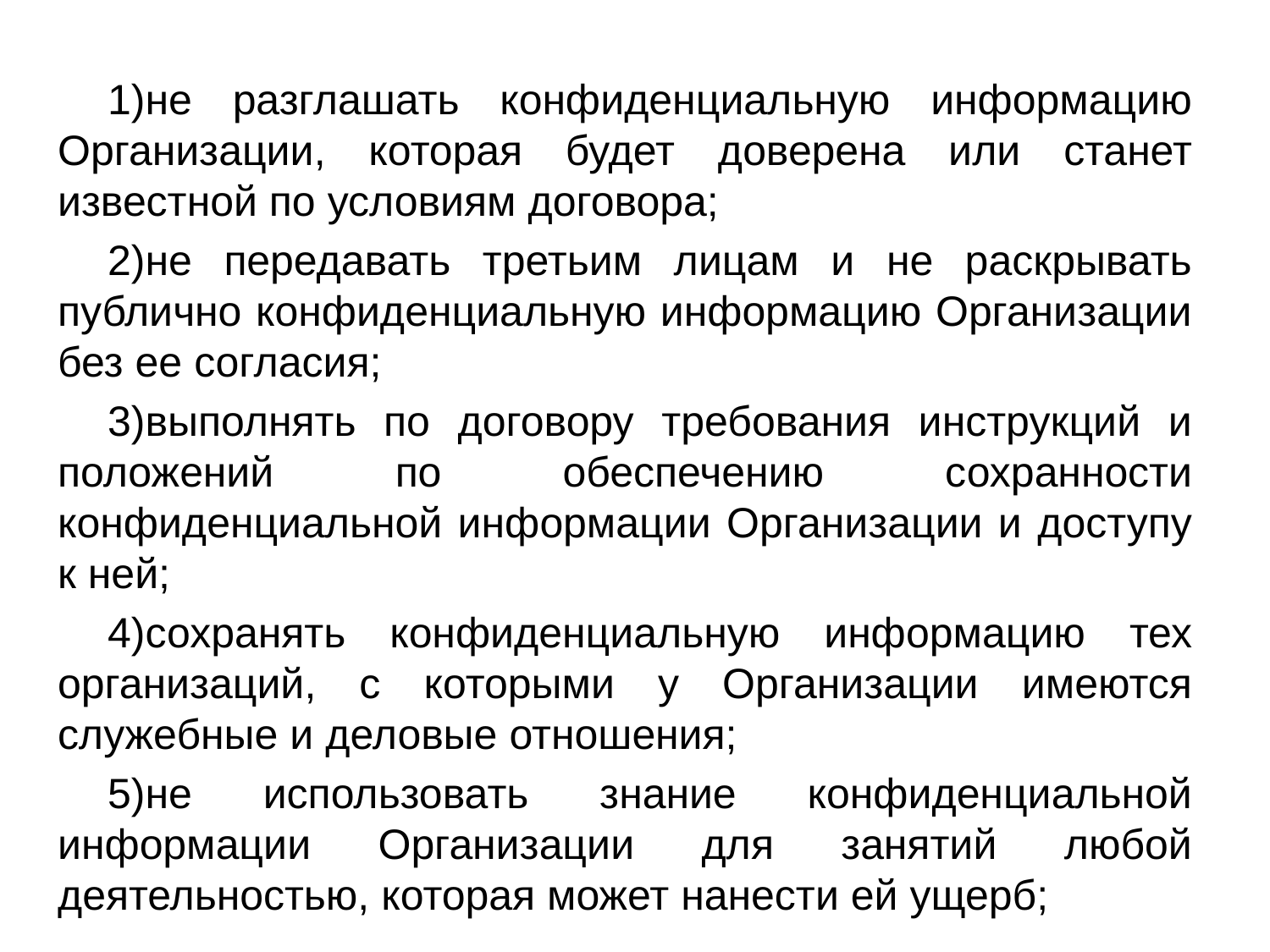

не разглашать конфиденциальную информацию Организации, которая будет доверена или станет известной по условиям договора;
не передавать третьим лицам и не раскрывать публично конфиденциальную информацию Организации без ее согласия;
выполнять по договору требования инструкций и положений по обеспечению сохранности конфиденциальной информации Организации и доступу к ней;
сохранять конфиденциальную информацию тех организаций, с которыми у Организации имеются служебные и деловые отношения;
не использовать знание конфиденциальной информации Организации для занятий любой деятельностью, которая может нанести ей ущерб;